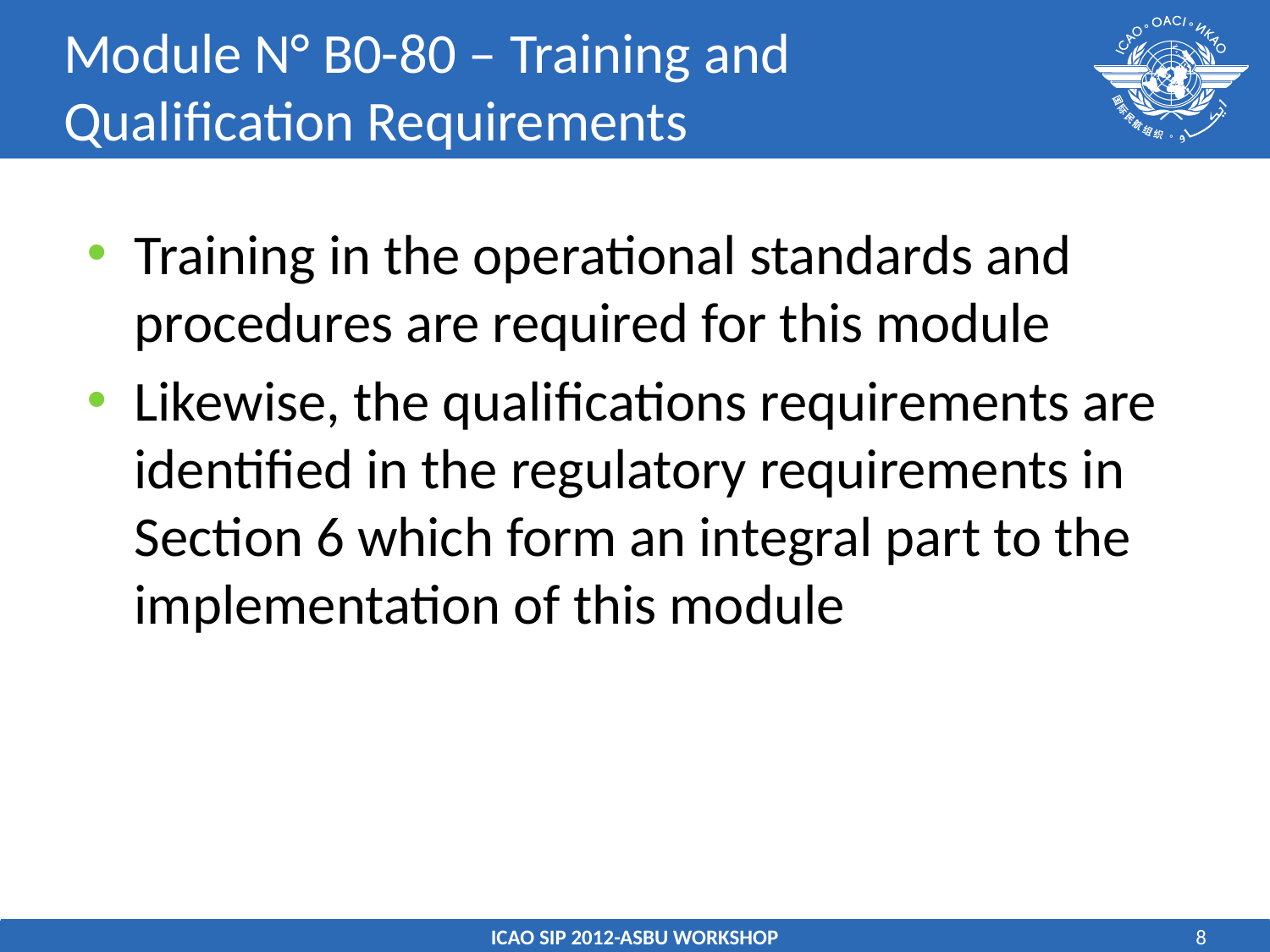

# Module N° B0-80 – Training and Qualification Requirements
Training in the operational standards and procedures are required for this module
Likewise, the qualifications requirements are identified in the regulatory requirements in Section 6 which form an integral part to the implementation of this module

ICAO SIP 2012-ASBU WORKSHOP
8